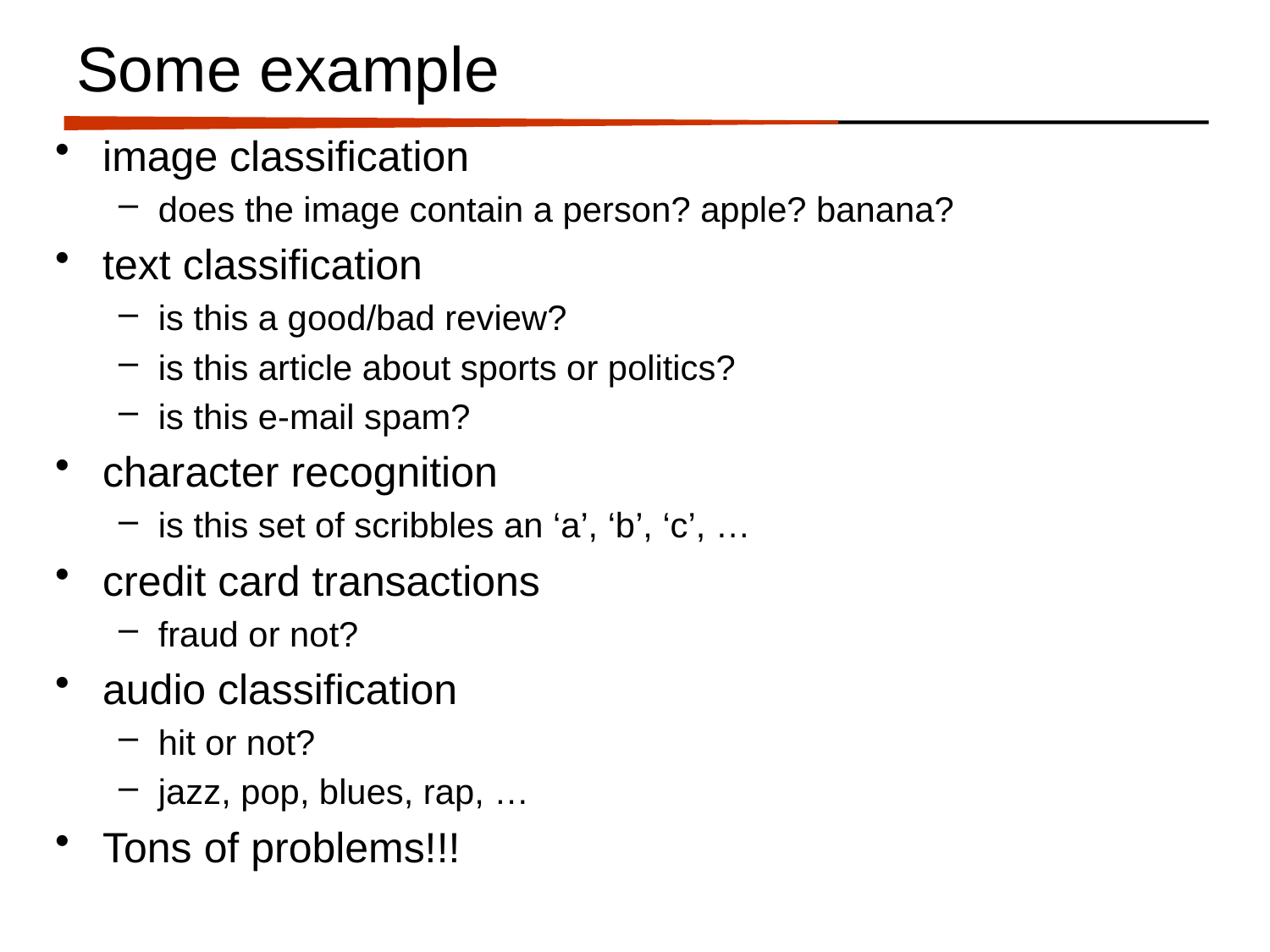

# Some example
image classification
does the image contain a person? apple? banana?
text classification
is this a good/bad review?
is this article about sports or politics?
is this e-mail spam?
character recognition
is this set of scribbles an ‘a’, ‘b’, ‘c’, …
credit card transactions
fraud or not?
audio classification
hit or not?
jazz, pop, blues, rap, …
Tons of problems!!!